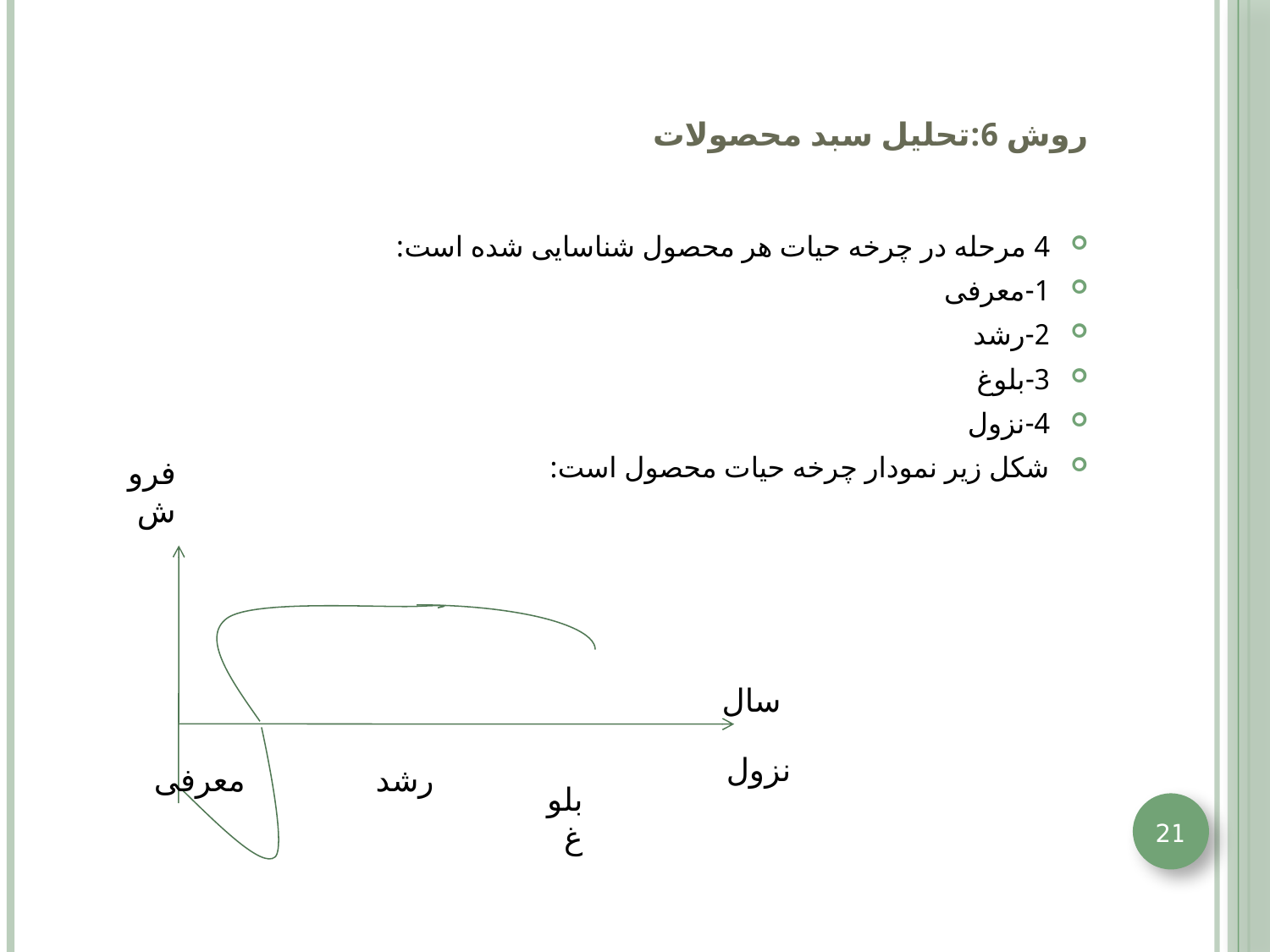

# روش 6:تحلیل سبد محصولات
4 مرحله در چرخه حیات هر محصول شناسایی شده است:
1-معرفی
2-رشد
3-بلوغ
4-نزول
شکل زیر نمودار چرخه حیات محصول است:

فروش

سال

نزول
معرفی
رشد
بلوغ
21